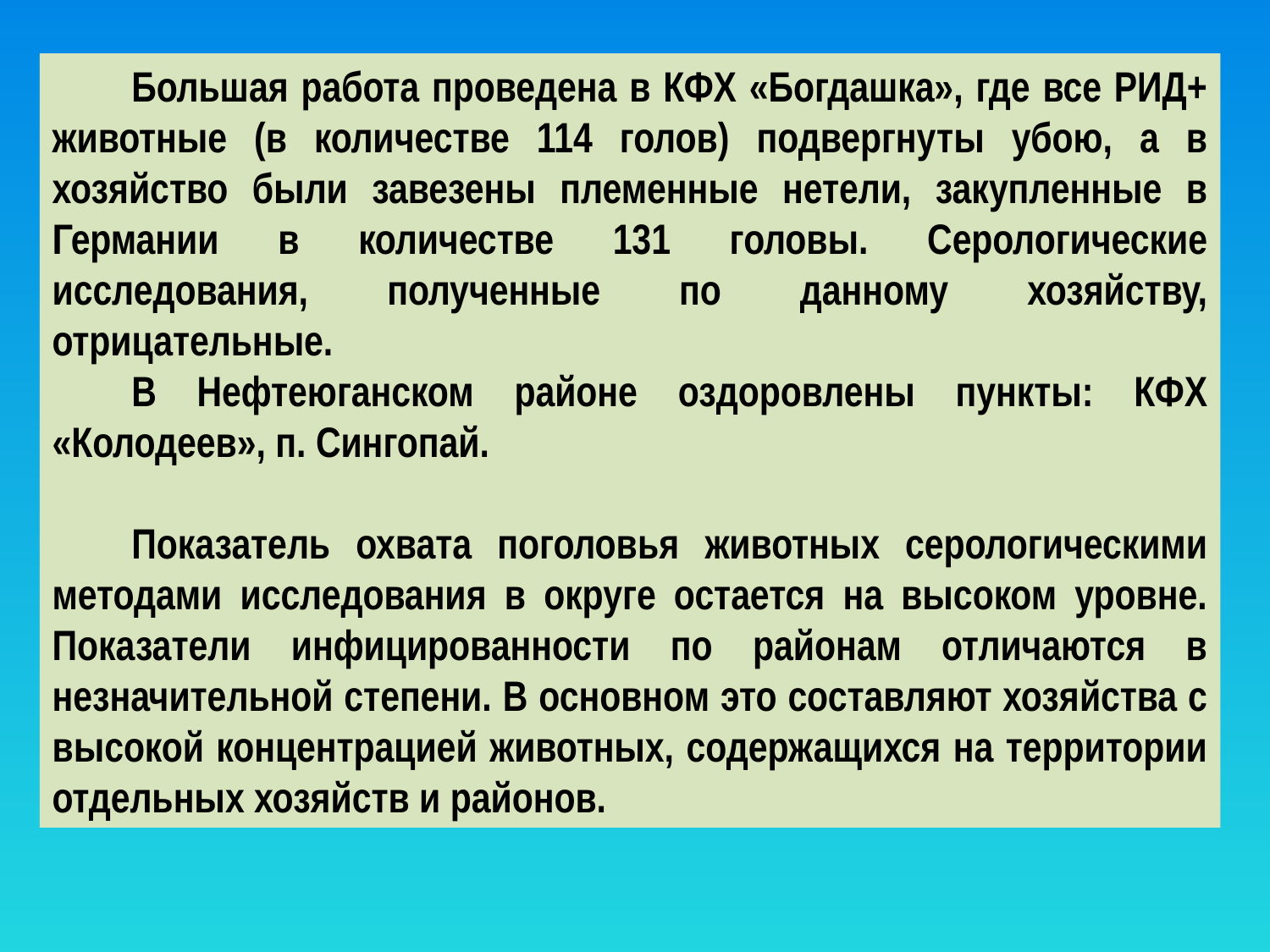

Большая работа проведена в КФХ «Богдашка», где все РИД+ животные (в количестве 114 голов) подвергнуты убою, а в хозяйство были завезены племенные нетели, закупленные в Германии в количестве 131 головы. Серологические исследования, полученные по данному хозяйству, отрицательные.
В Нефтеюганском районе оздоровлены пункты: КФХ «Колодеев», п. Сингопай.

Показатель охвата поголовья животных серологическими методами исследования в округе остается на высоком уровне. Показатели инфицированности по районам отличаются в незначительной степени. В основном это составляют хозяйства с высокой концентрацией животных, содержащихся на территории отдельных хозяйств и районов.